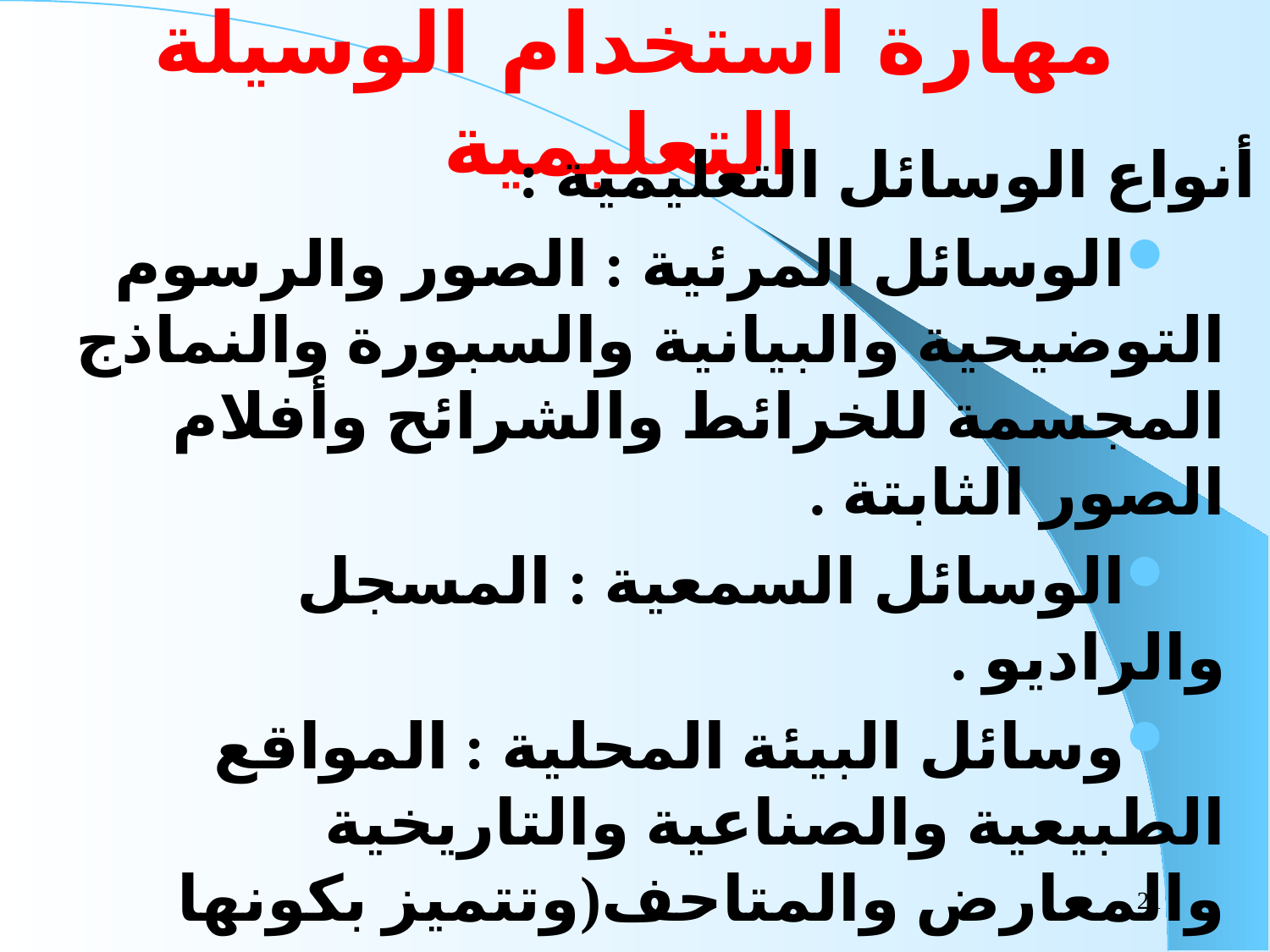

مهارة استخدام الوسيلة التعليمية
أنواع الوسائل التعليمية :
الوسائل المرئية : الصور والرسوم التوضيحية والبيانية والسبورة والنماذج المجسمة للخرائط والشرائح وأفلام الصور الثابتة .
الوسائل السمعية : المسجل والراديو .
وسائل البيئة المحلية : المواقع الطبيعية والصناعية والتاريخية والمعارض والمتاحف(وتتميز بكونها حقيقية ) .
الوسائل المركبة : أفلام الصور المتحركة والتلفزيون والشرائح المرفقة بالتسجيل وآلات التعليم المبرمج والكمبيوتر.

21